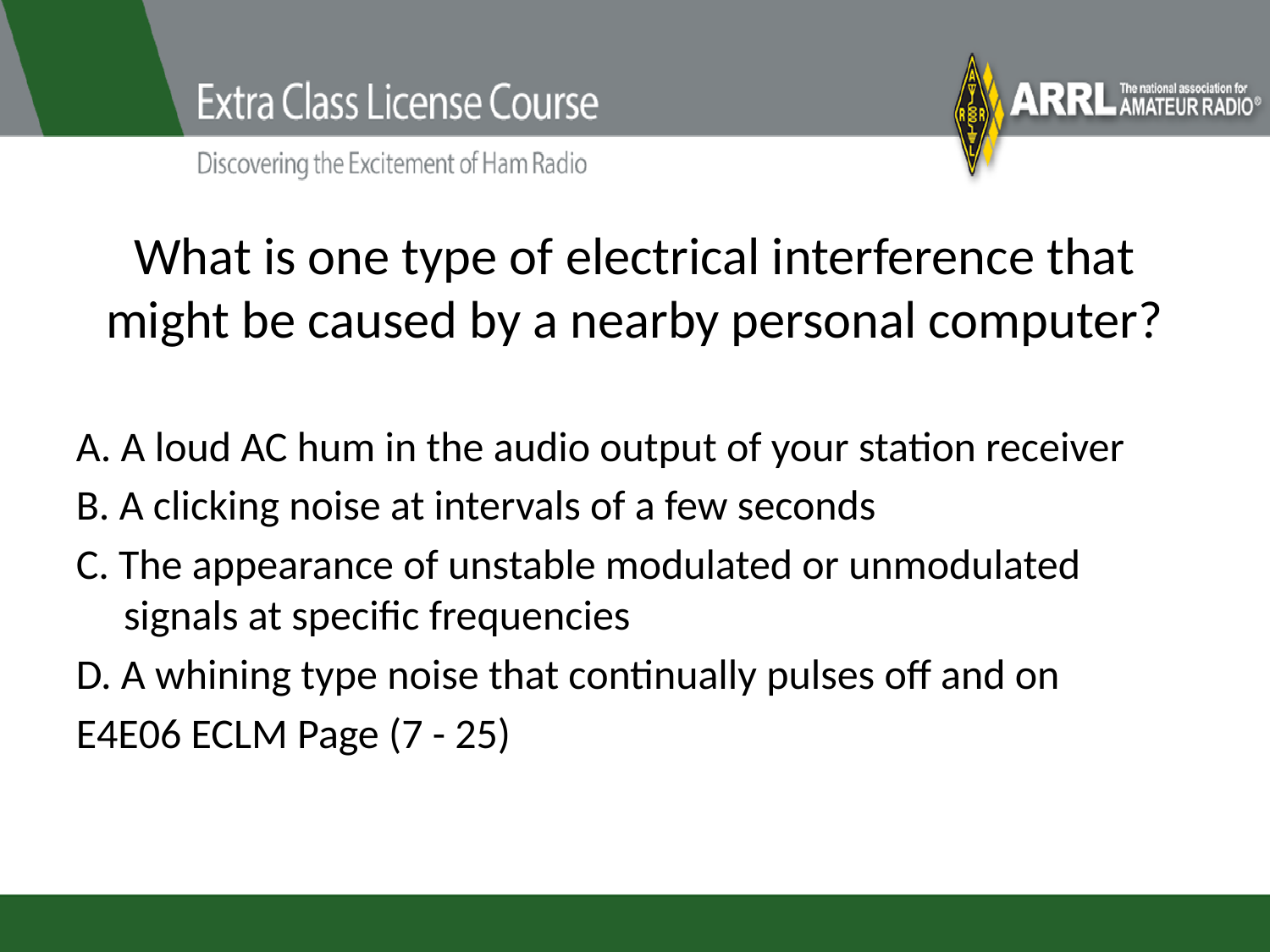

# What is one type of electrical interference that might be caused by a nearby personal computer?
A. A loud AC hum in the audio output of your station receiver
B. A clicking noise at intervals of a few seconds
C. The appearance of unstable modulated or unmodulated signals at specific frequencies
D. A whining type noise that continually pulses off and on
E4E06 ECLM Page (7 - 25)